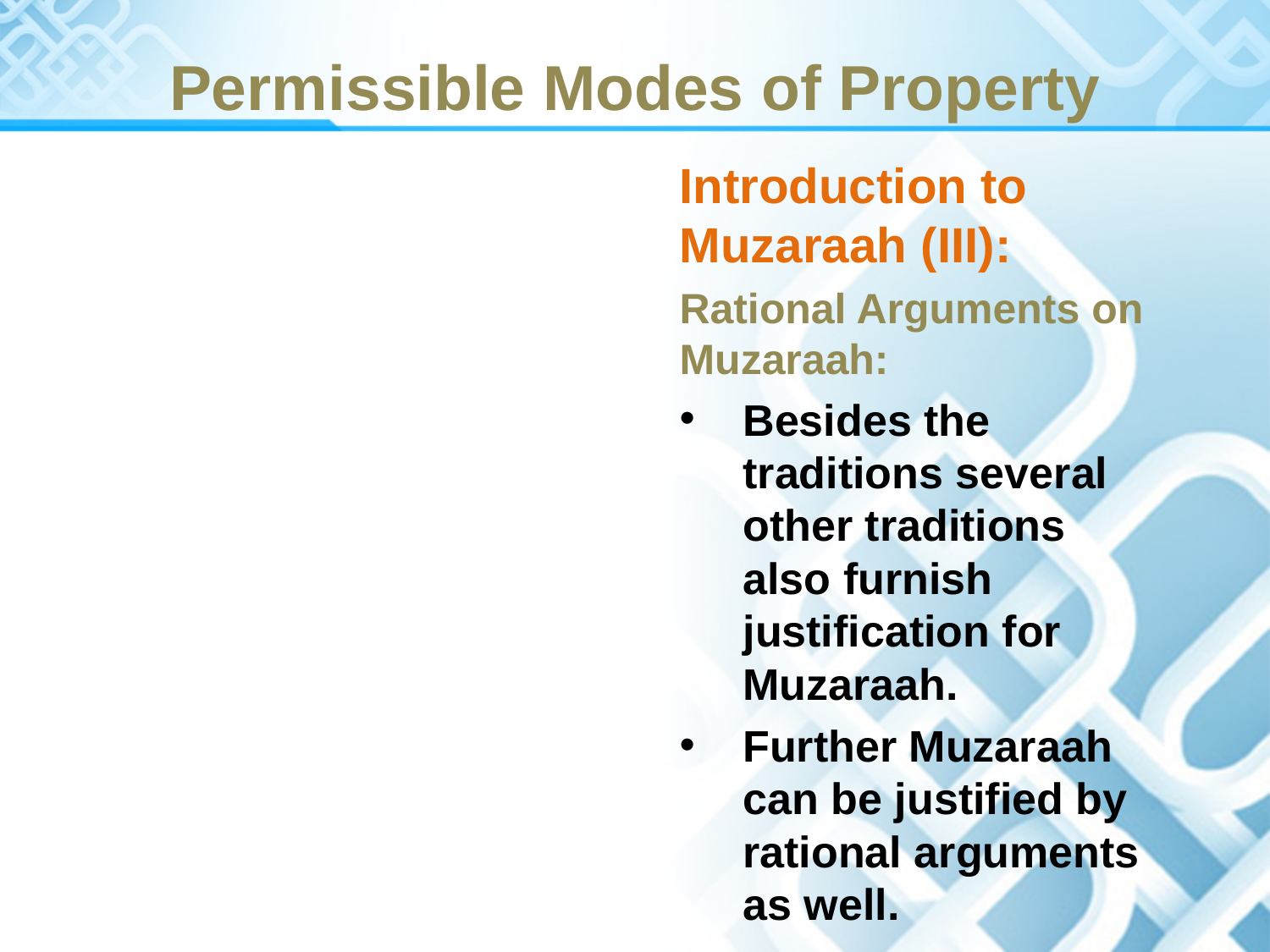

Permissible Modes of Property
Introduction to Muzaraah (III):
Rational Arguments on Muzaraah:
Besides the traditions several other traditions also furnish justification for Muzaraah.
Further Muzaraah can be justified by rational arguments as well.